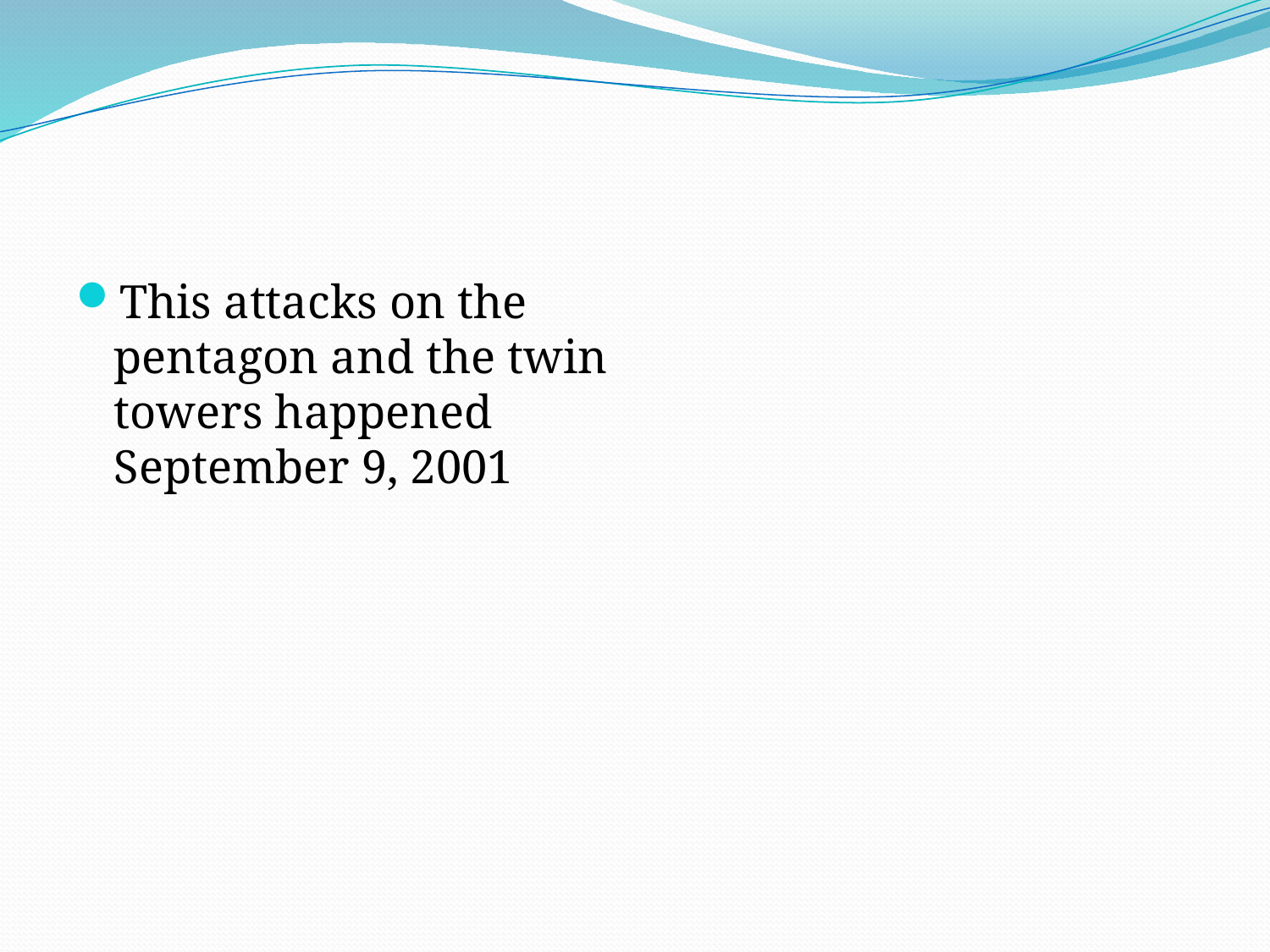

#
This attacks on the pentagon and the twin towers happened September 9, 2001